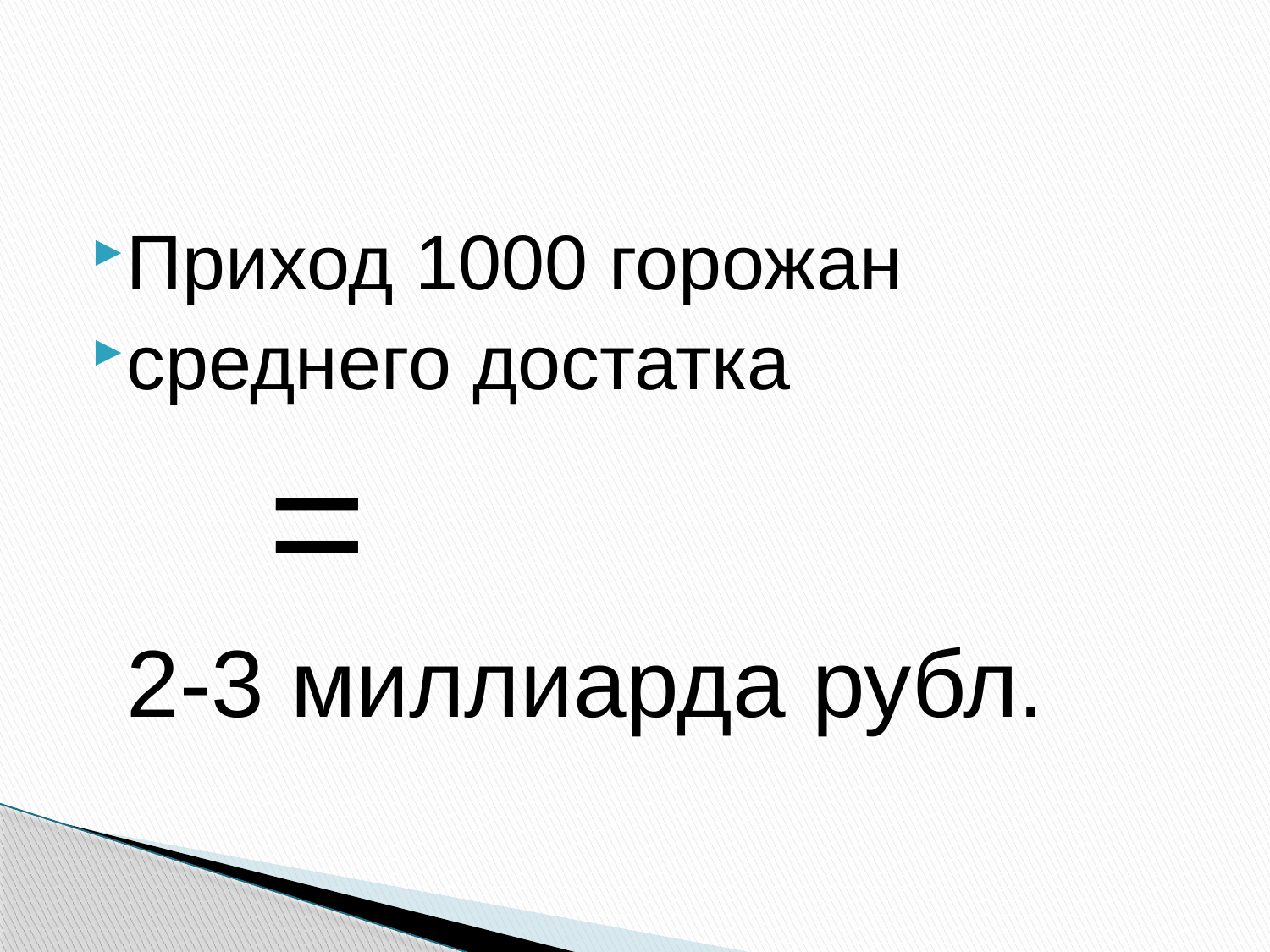

#
Приход 1000 горожан
среднего достатка
     =
	2-3 миллиарда рубл.